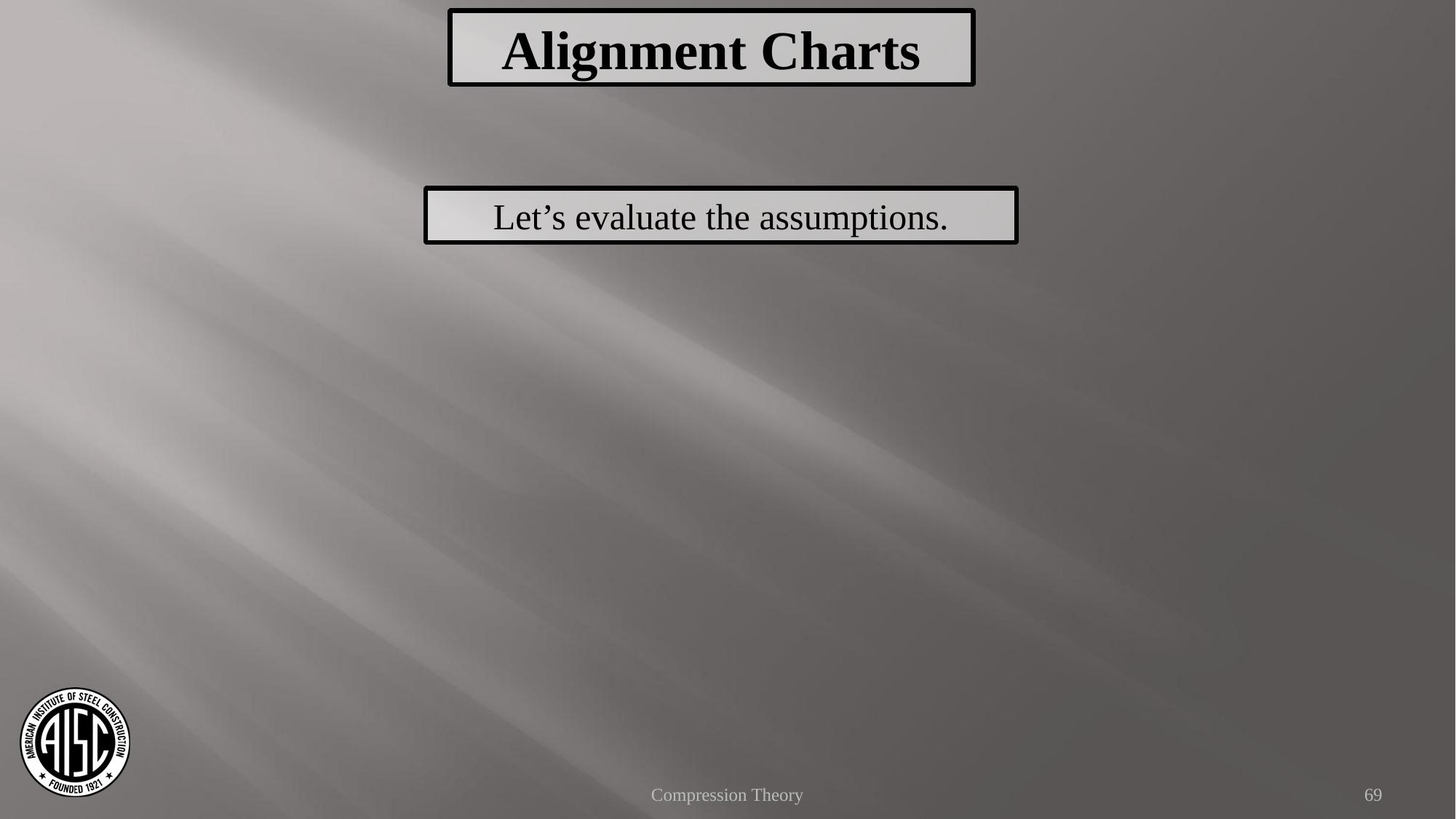

Alignment Charts
Let’s evaluate the assumptions.
Compression Theory
69